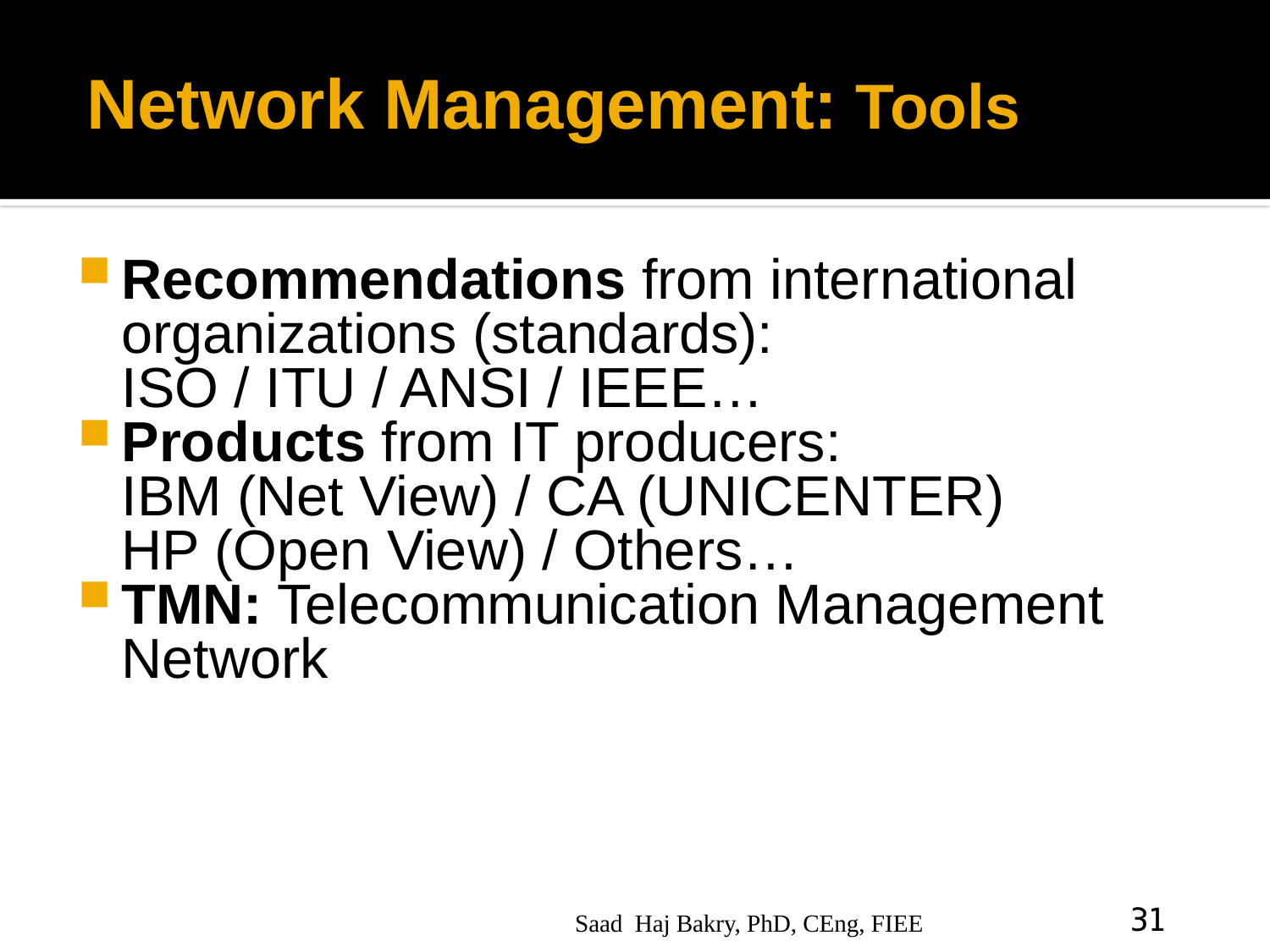

# Network Management: Tools
Recommendations from international organizations (standards):
	ISO / ITU / ANSI / IEEE…
Products from IT producers:
	IBM (Net View) / CA (UNICENTER)
	HP (Open View) / Others…
TMN: Telecommunication Management Network
Saad  Haj Bakry, PhD, CEng, FIEE
31